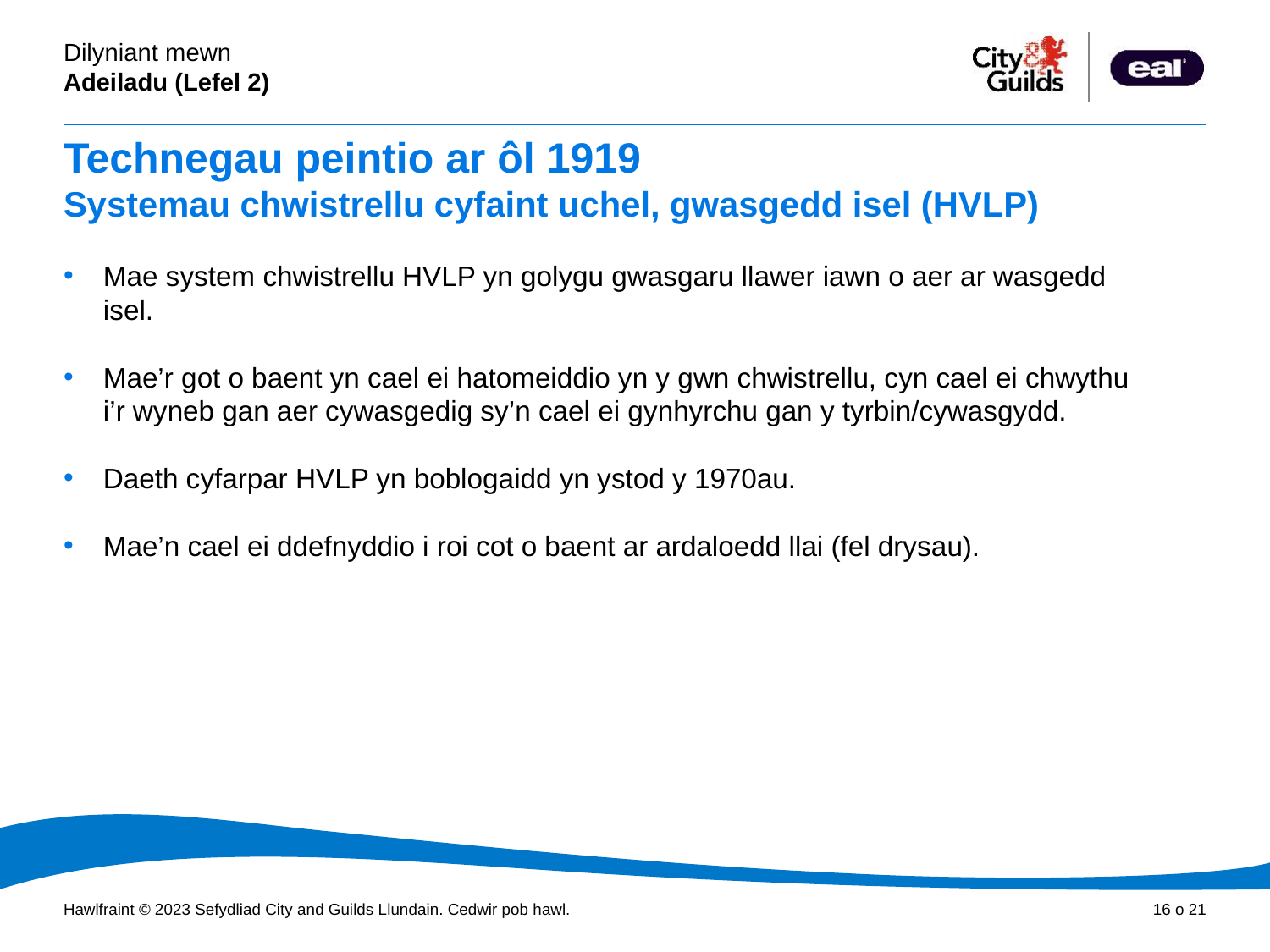

# Technegau peintio ar ôl 1919
Systemau chwistrellu cyfaint uchel, gwasgedd isel (HVLP)

Mae system chwistrellu HVLP yn golygu gwasgaru llawer iawn o aer ar wasgedd isel.

Mae’r got o baent yn cael ei hatomeiddio yn y gwn chwistrellu, cyn cael ei chwythu i’r wyneb gan aer cywasgedig sy’n cael ei gynhyrchu gan y tyrbin/cywasgydd.

Daeth cyfarpar HVLP yn boblogaidd yn ystod y 1970au.

Mae’n cael ei ddefnyddio i roi cot o baent ar ardaloedd llai (fel drysau).